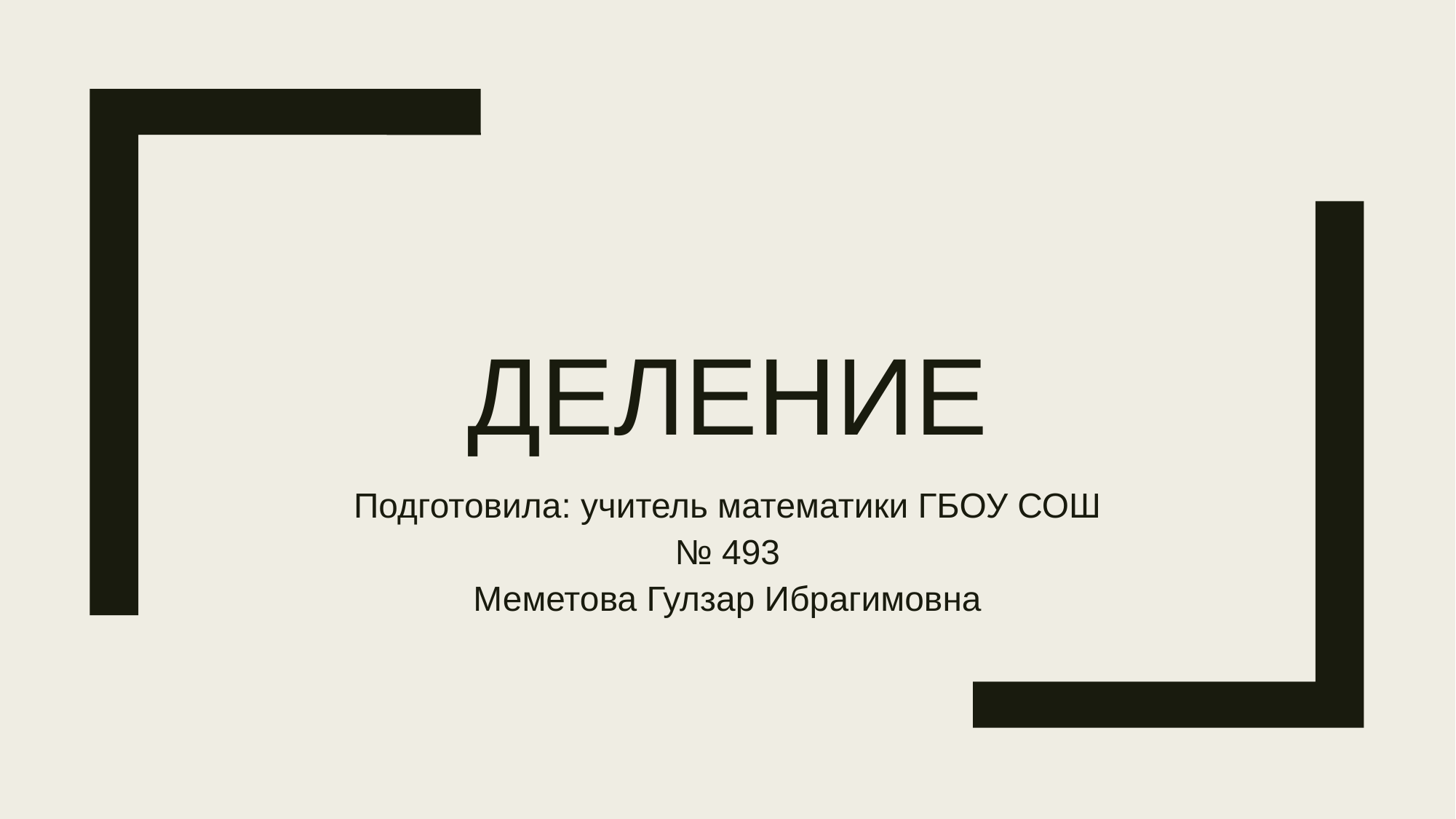

# дЕЛЕНИЕ
Подготовила: учитель математики ГБОУ СОШ № 493
Меметова Гулзар Ибрагимовна